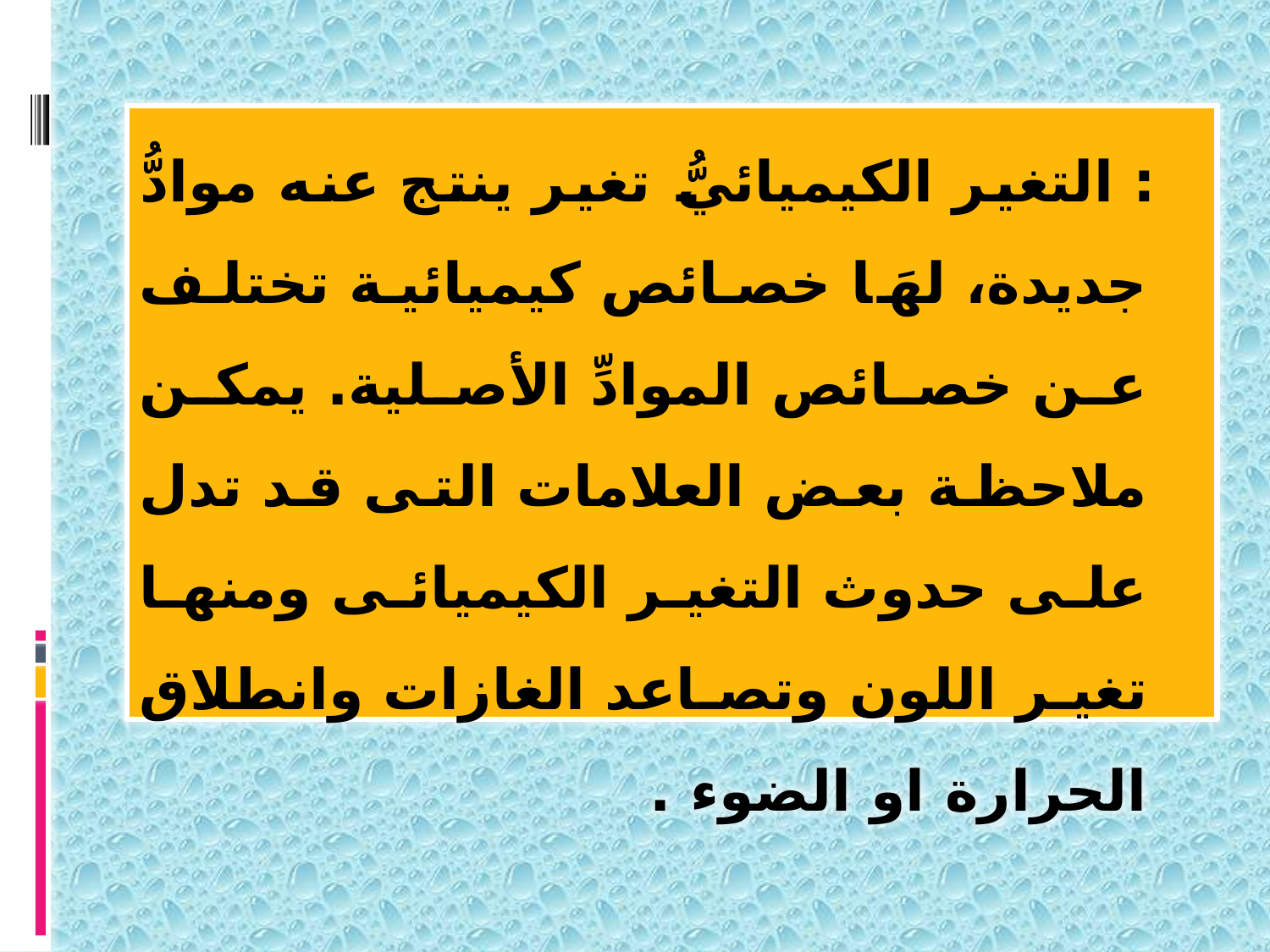

: التغير الكيميائيُّ تغير ينتج عنه موادُّ جديدة، لهَا خصائص كيميائية تختلف عن خصائص الموادِّ الأصلية. يمكن ملاحظة بعض العلامات التى قد تدل على حدوث التغير الكيميائى ومنها تغير اللون وتصاعد الغازات وانطلاق الحرارة او الضوء .